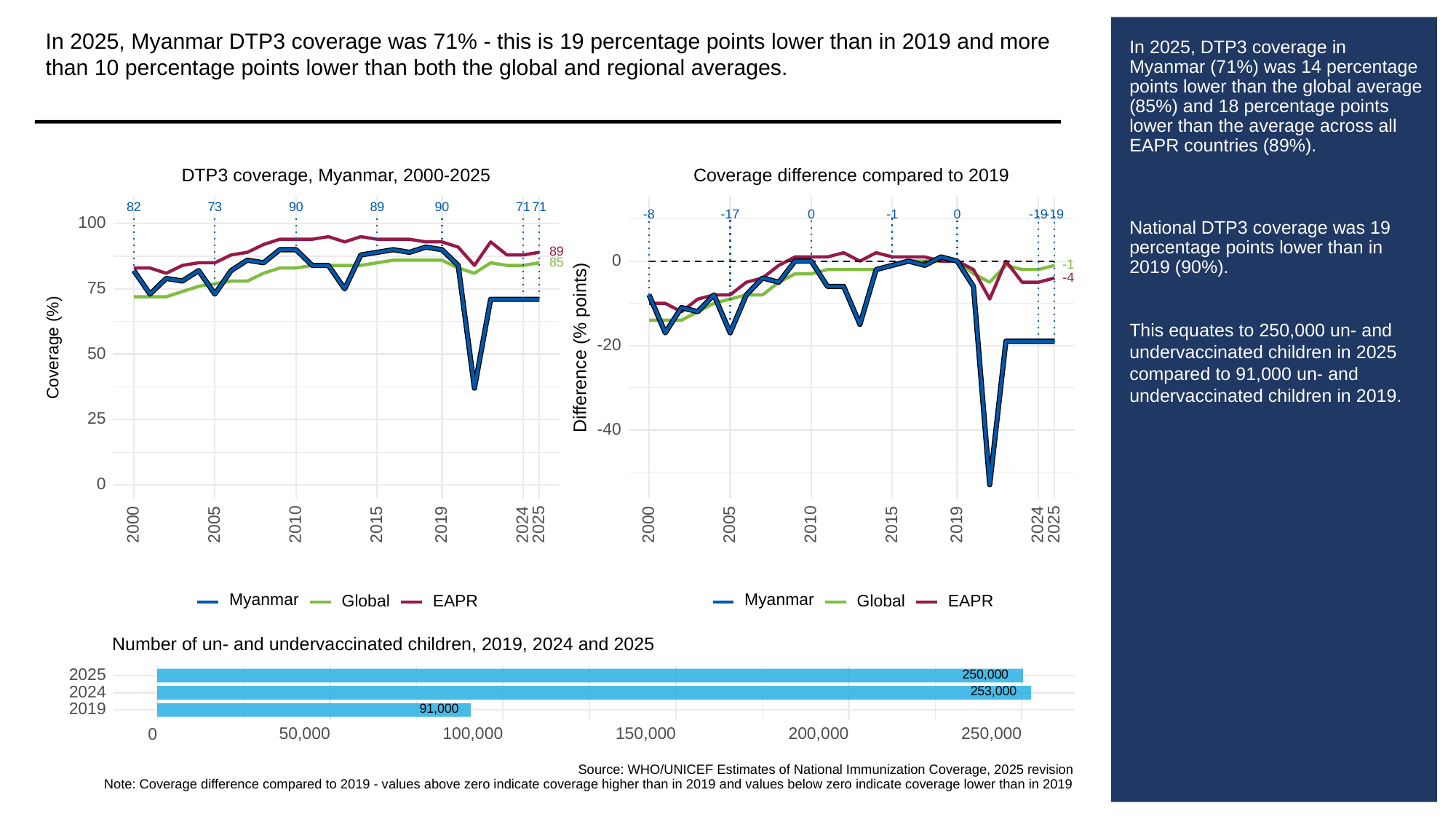

In 2025, Myanmar DTP3 coverage was 71% - this is 19 percentage points lower than in 2019 and more than 10 percentage points lower than both the global and regional averages.
# In 2025, DTP3 coverage in Myanmar (71%) was 14 percentage points lower than the global average (85%) and 18 percentage points lower than the average across all EAPR countries (89%).

National DTP3 coverage was 19 percentage points lower than in 2019 (90%).

This equates to 250,000 un- and undervaccinated children in 2025 compared to 91,000 un- and undervaccinated children in 2019.

Coverage difference compared to 2019
DTP3 coverage, Myanmar, 2000-2025

73
82
90
89
90
71
71
-8
0
0
-19
-19
-17
-1

100

89

0

85

-1

-4
75

Difference (% points)
-20
Coverage (%)

50

25

-40

0

2000
2005
2010
2015
2019
2024
2025
2000
2005
2010
2015
2019
2024
2025
Myanmar
Myanmar
Global
Global
EAPR
EAPR

Number of un- and undervaccinated children, 2019, 2024 and 2025

250,000
2025

253,000
2024

91,000
2019

50,000
100,000
150,000
200,000
250,000
0
Source: WHO/UNICEF Estimates of National Immunization Coverage, 2025 revision
Note: Coverage difference compared to 2019 - values above zero indicate coverage higher than in 2019 and values below zero indicate coverage lower than in 2019